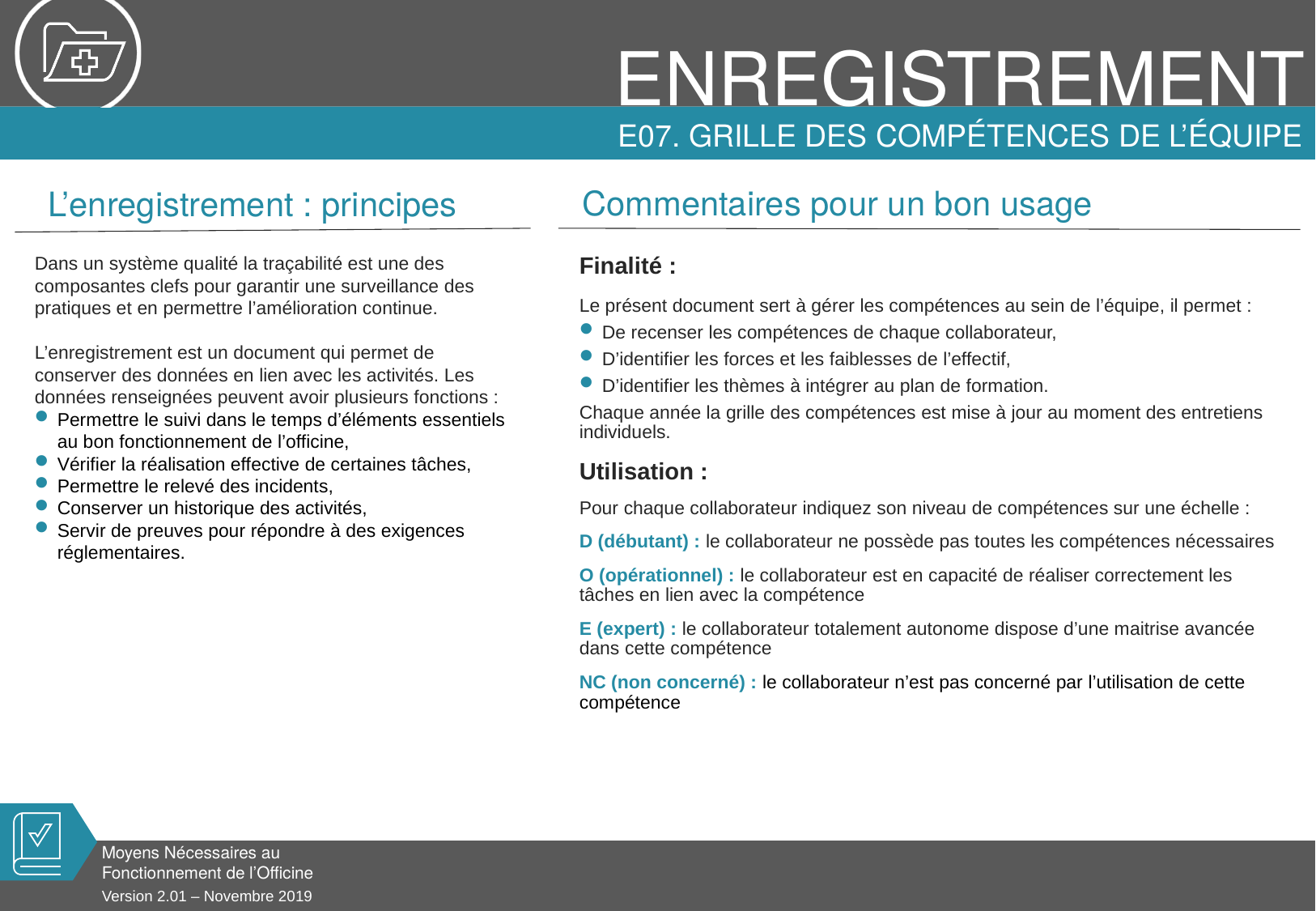

# E07. Grille des compétences de l’équipe
Finalité :
Le présent document sert à gérer les compétences au sein de l’équipe, il permet :
De recenser les compétences de chaque collaborateur,
D’identifier les forces et les faiblesses de l’effectif,
D’identifier les thèmes à intégrer au plan de formation.
Chaque année la grille des compétences est mise à jour au moment des entretiens individuels.
Utilisation :
Pour chaque collaborateur indiquez son niveau de compétences sur une échelle :
D (débutant) : le collaborateur ne possède pas toutes les compétences nécessaires
O (opérationnel) : le collaborateur est en capacité de réaliser correctement les tâches en lien avec la compétence
E (expert) : le collaborateur totalement autonome dispose d’une maitrise avancée dans cette compétence
NC (non concerné) : le collaborateur n’est pas concerné par l’utilisation de cette compétence